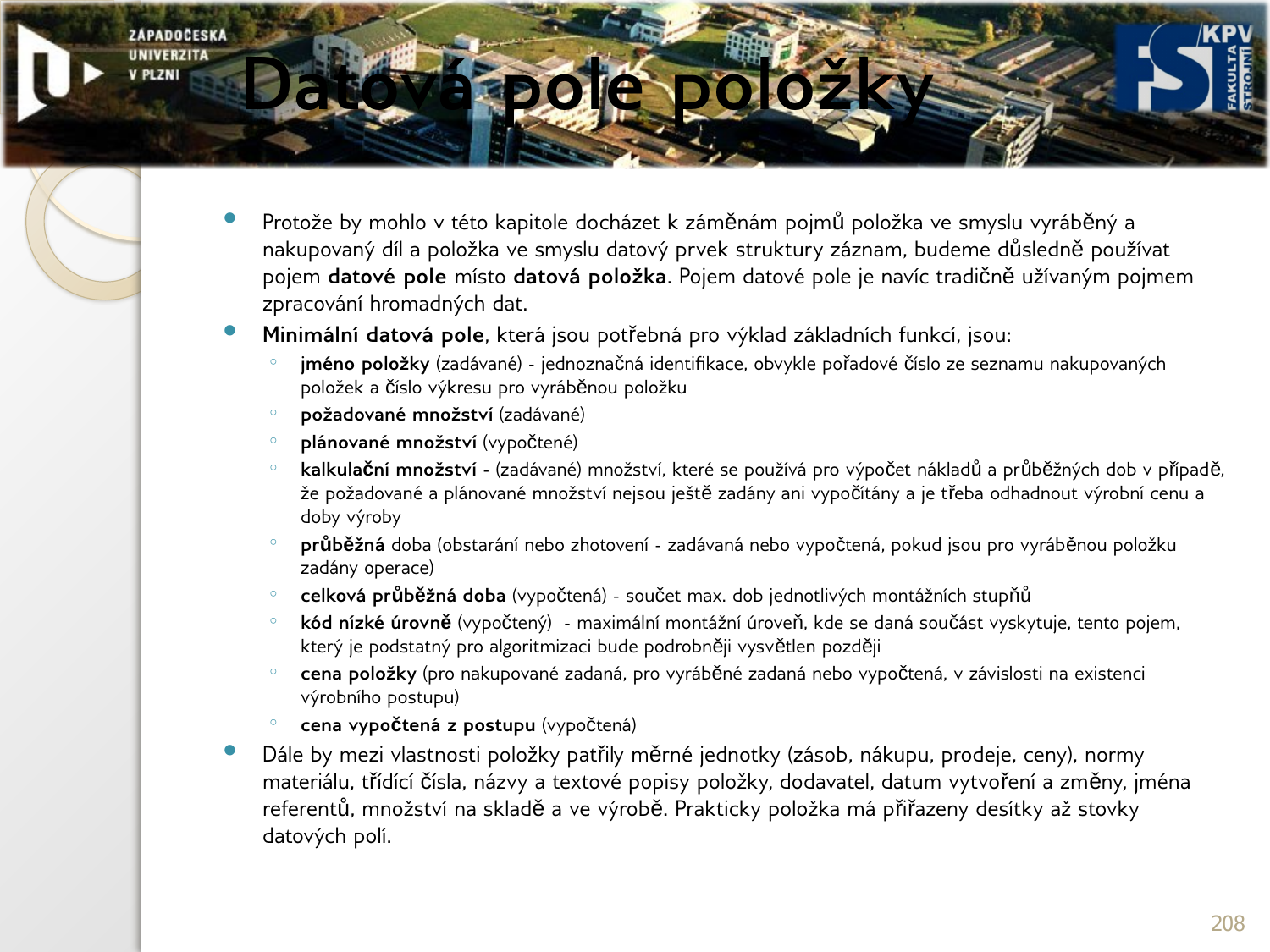

# Datová pole položky
Protože by mohlo v této kapitole docházet k záměnám pojmů položka ve smyslu vyráběný a nakupovaný díl a položka ve smyslu datový prvek struktury záznam, budeme důsledně používat pojem datové pole místo datová položka. Pojem datové pole je navíc tradičně užívaným pojmem zpracování hromadných dat.
Minimální datová pole, která jsou potřebná pro výklad základních funkcí, jsou:
jméno položky (zadávané) - jednoznačná identifikace, obvykle pořadové číslo ze seznamu nakupovaných položek a číslo výkresu pro vyráběnou položku
požadované množství (zadávané)
plánované množství (vypočtené)
kalkulační množství - (zadávané) množství, které se používá pro výpočet nákladů a průběžných dob v případě, že požadované a plánované množství nejsou ještě zadány ani vypočítány a je třeba odhadnout výrobní cenu a doby výroby
průběžná doba (obstarání nebo zhotovení - zadávaná nebo vypočtená, pokud jsou pro vyráběnou položku zadány operace)
celková průběžná doba (vypočtená) - součet max. dob jednotlivých montážních stupňů
kód nízké úrovně (vypočtený)  - maximální montážní úroveň, kde se daná součást vyskytuje, tento pojem, který je podstatný pro algoritmizaci bude podrobněji vysvětlen později
cena položky (pro nakupované zadaná, pro vyráběné zadaná nebo vypočtená, v závislosti na existenci výrobního postupu)
cena vypočtená z postupu (vypočtená)
Dále by mezi vlastnosti položky patřily měrné jednotky (zásob, nákupu, prodeje, ceny), normy materiálu, třídící čísla, názvy a textové popisy položky, dodavatel, datum vytvoření a změny, jména referentů, množství na skladě a ve výrobě. Prakticky položka má přiřazeny desítky až stovky datových polí.
208